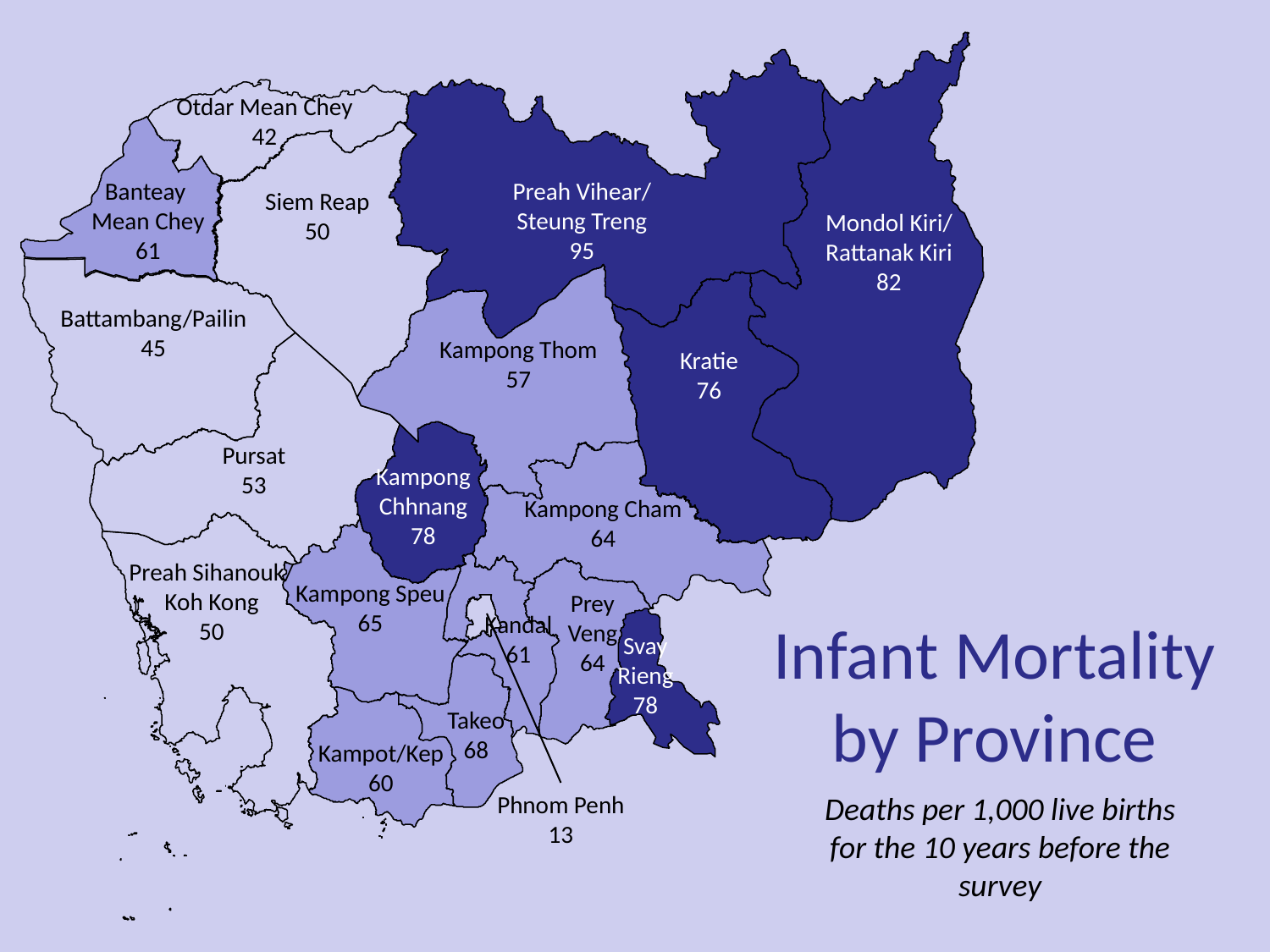

Otdar Mean Chey
42
Banteay
Mean Chey
61
Preah Vihear/
Steung Treng
95
Siem Reap
50
Mondol Kiri/
Rattanak Kiri
82
Battambang/Pailin
45
Kampong Thom
57
Kratie
76
Pursat
53
Kampong
Chhnang
78
Kampong Cham
64
Preah Sihanouk/ Koh Kong
50
Kampong Speu
65
Prey
Veng
64
Kandal
61
# Infant Mortality by Province
Svay
Rieng
78
Takeo
68
Kampot/Kep
60
Phnom Penh
13
Deaths per 1,000 live births for the 10 years before the survey